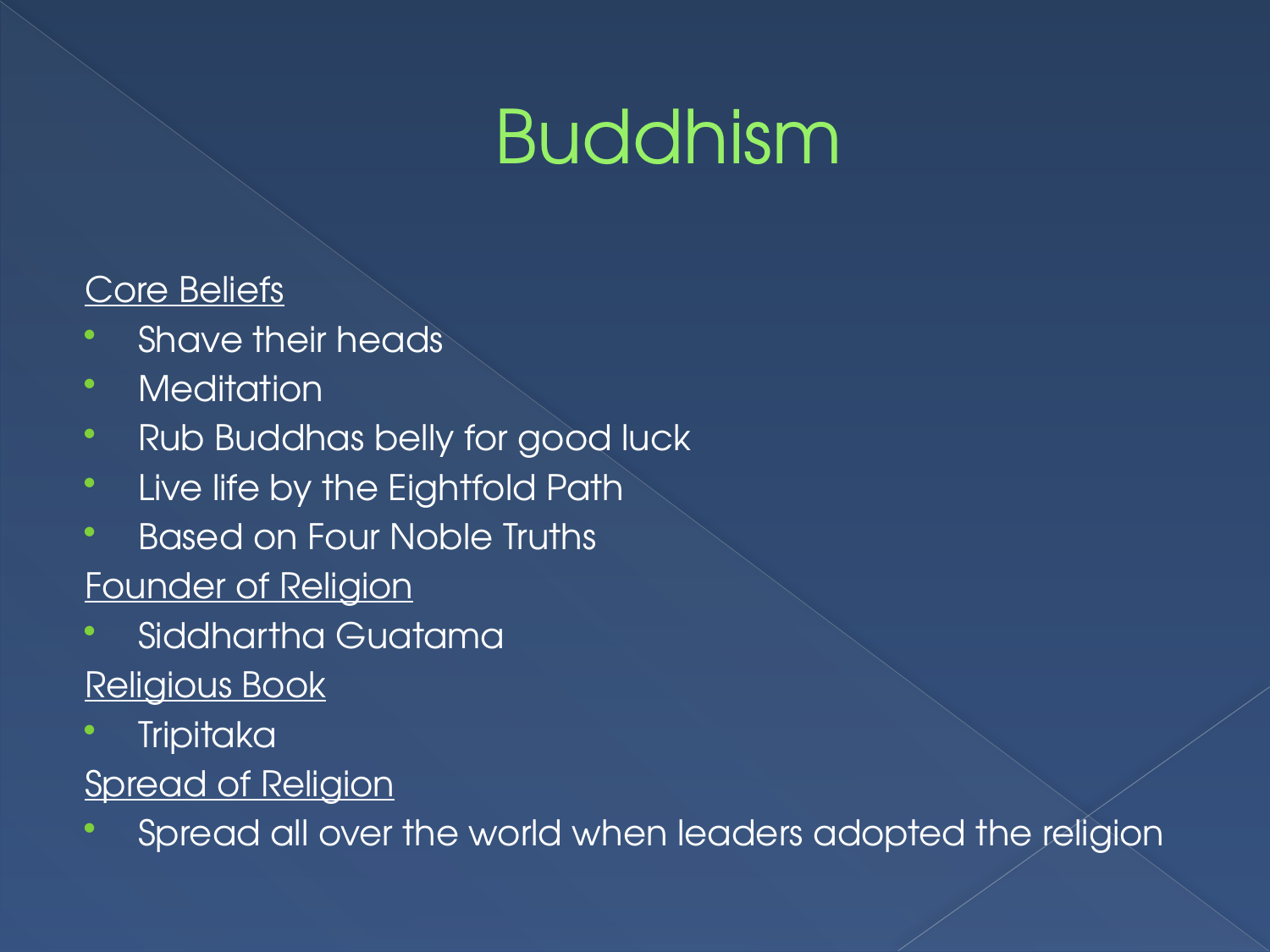

# Buddhism
Core Beliefs
Shave their heads
Meditation
Rub Buddhas belly for good luck
Live life by the Eightfold Path
Based on Four Noble Truths
Founder of Religion
Siddhartha Guatama
Religious Book
Tripitaka
Spread of Religion
Spread all over the world when leaders adopted the religion